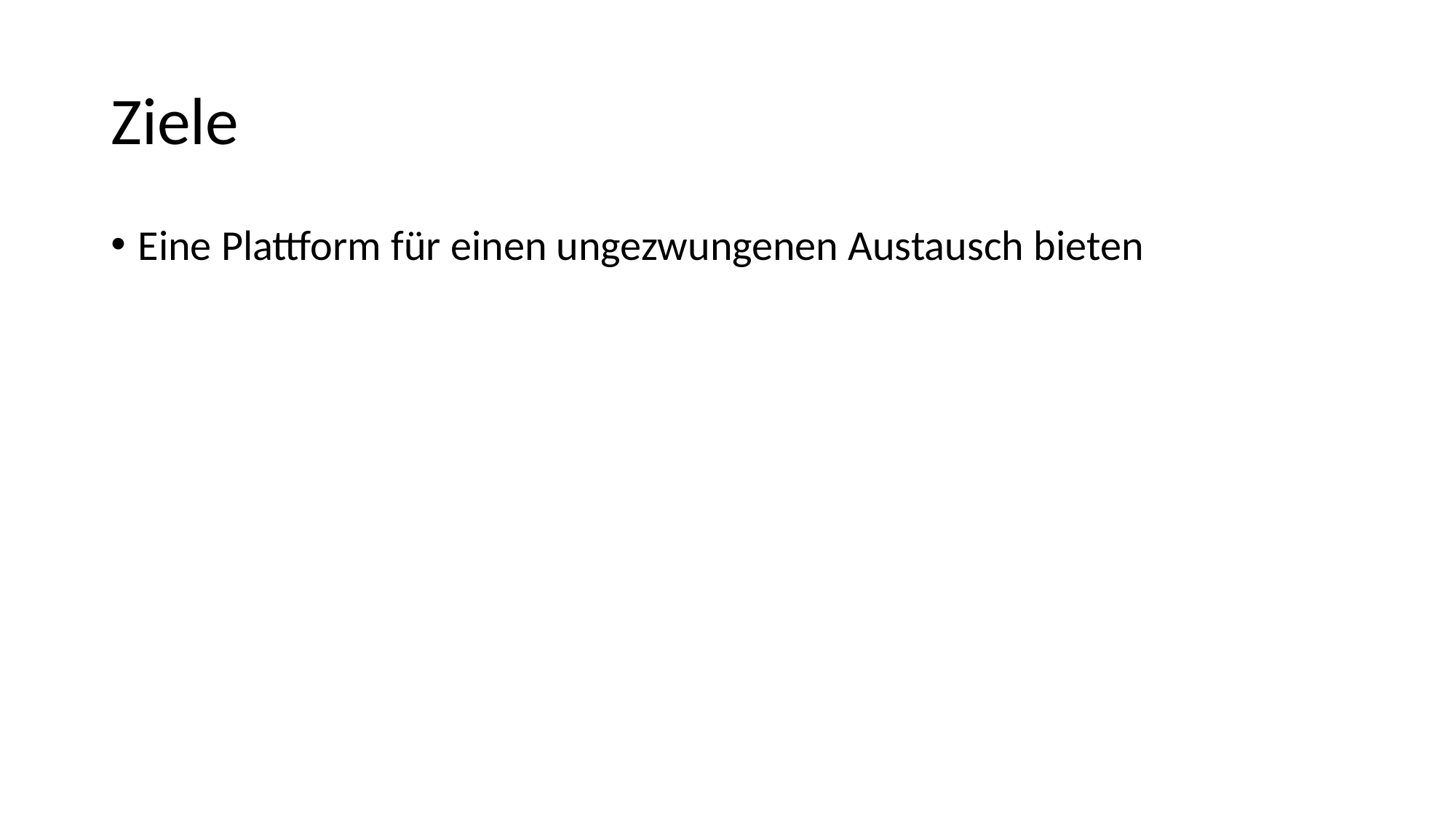

# Ziele
Eine Plattform für einen ungezwungenen Austausch bieten